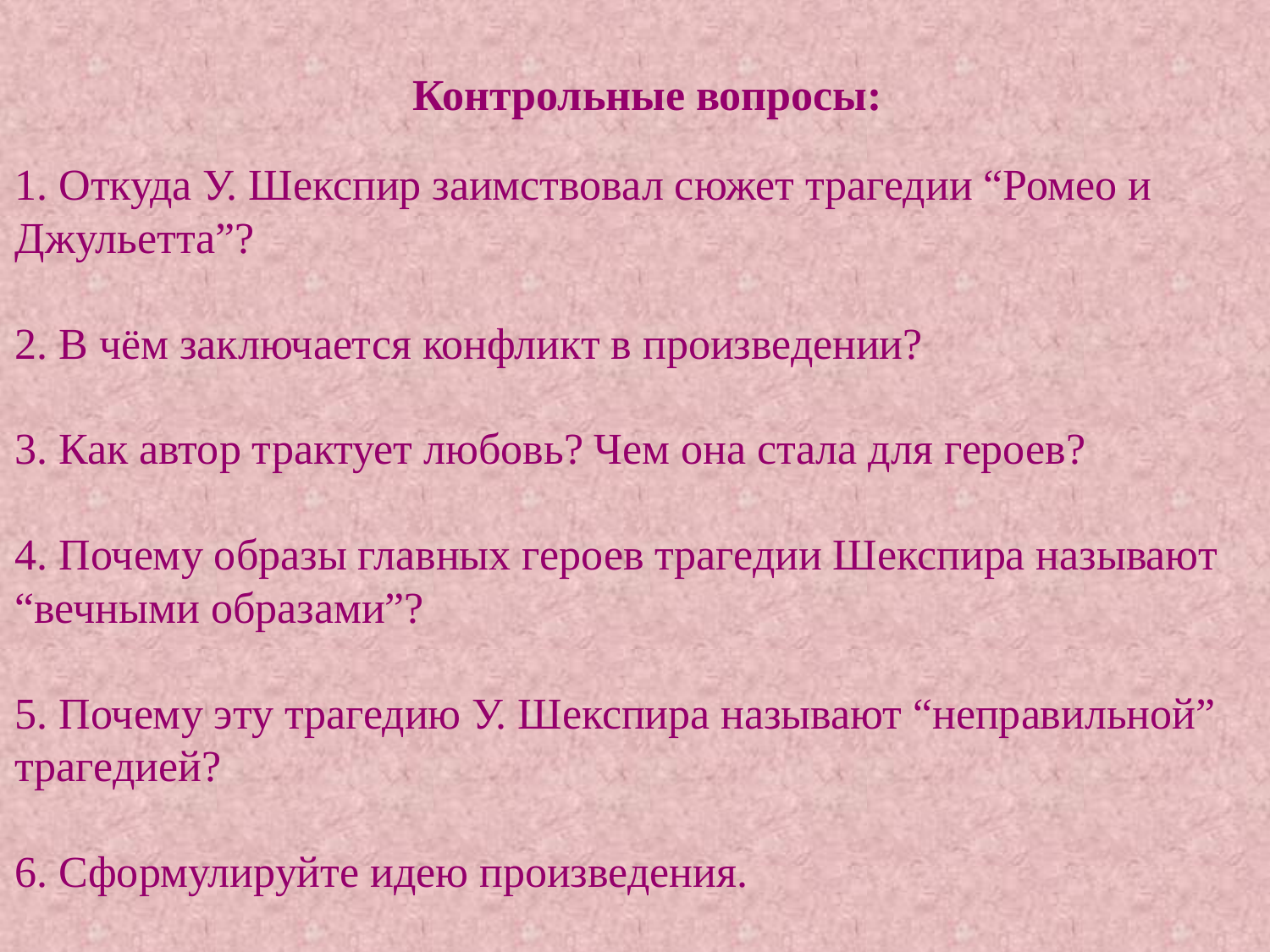

Контрольные вопросы:
1. Откуда У. Шекспир заимствовал сюжет трагедии “Ромео и Джульетта”?

2. В чём заключается конфликт в произведении?

3. Как автор трактует любовь? Чем она стала для героев?

4. Почему образы главных героев трагедии Шекспира называют “вечными образами”?

5. Почему эту трагедию У. Шекспира называют “неправильной” трагедией?

6. Сформулируйте идею произведения.